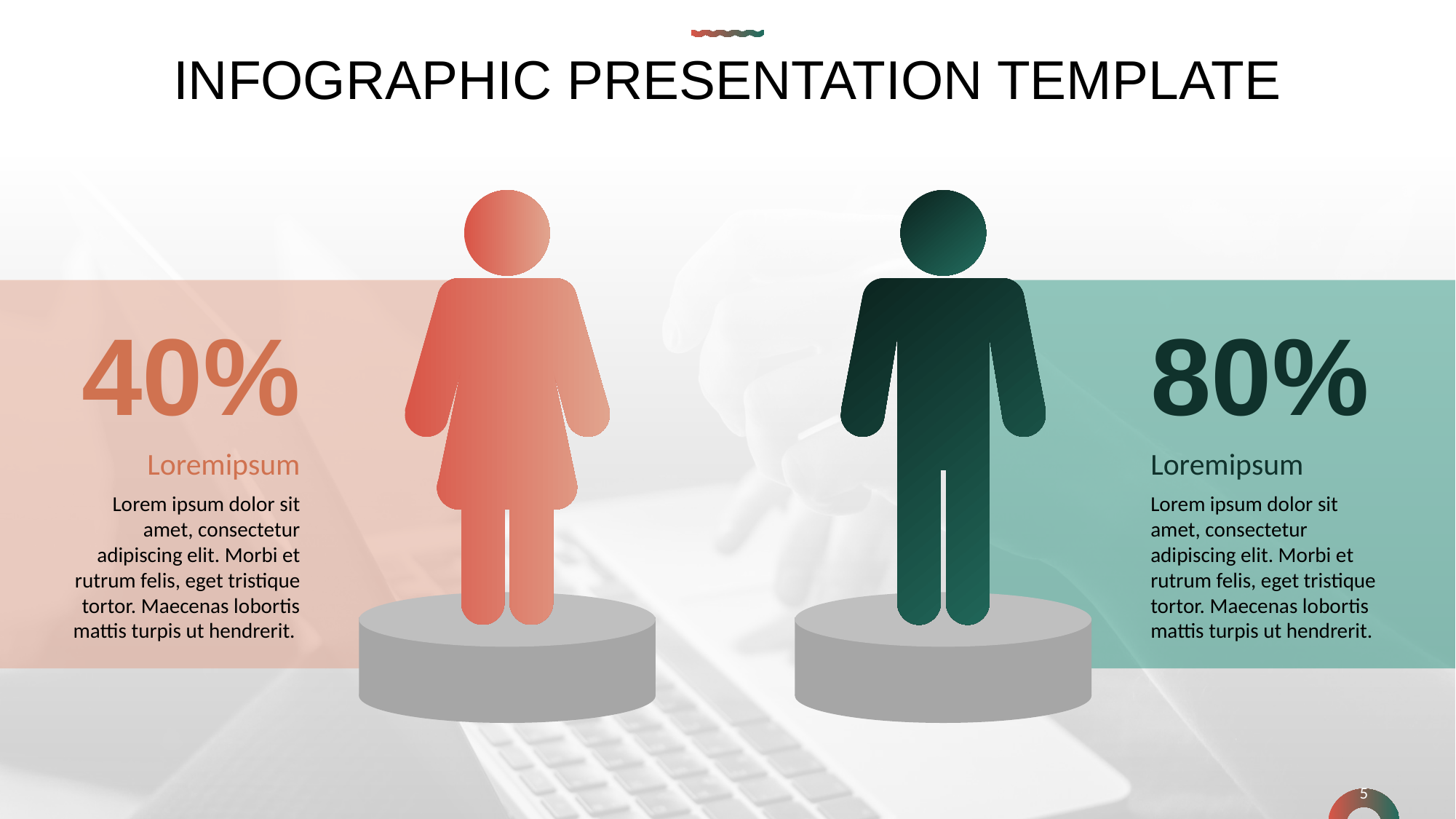

# INFOGRAPHIC PRESENTATION TEMPLATE

40%
Loremipsum
Lorem ipsum dolor sit amet, consectetur adipiscing elit. Morbi et rutrum felis, eget tristique tortor. Maecenas lobortis mattis turpis ut hendrerit.
80%
Loremipsum
Lorem ipsum dolor sit amet, consectetur adipiscing elit. Morbi et rutrum felis, eget tristique tortor. Maecenas lobortis mattis turpis ut hendrerit.
5